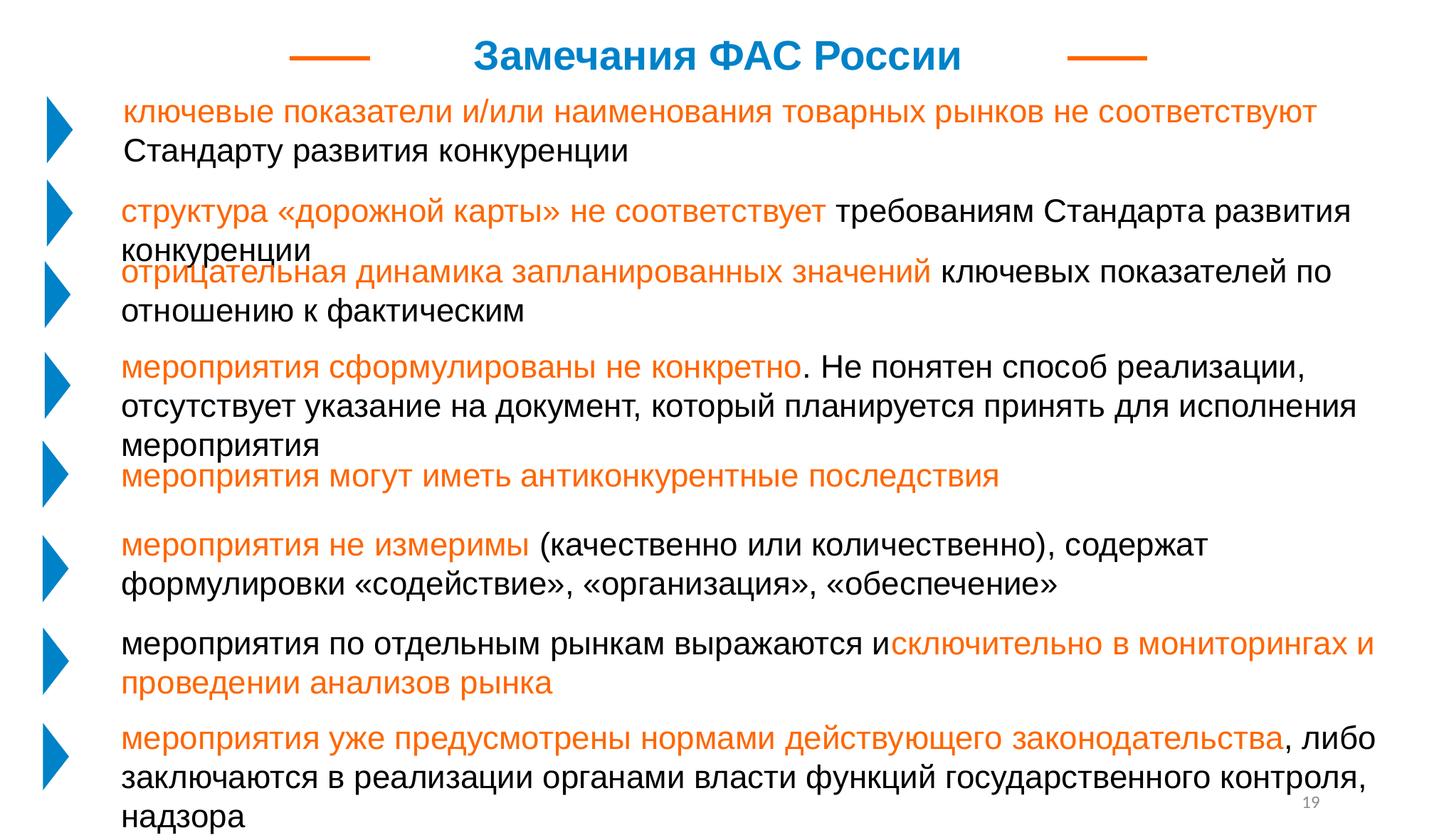

Замечания ФАС России
ключевые показатели и/или наименования товарных рынков не соответствуют Стандарту развития конкуренции

структура «дорожной карты» не соответствует требованиям Стандарта развития конкуренции

отрицательная динамика запланированных значений ключевых показателей по отношению к фактическим

мероприятия сформулированы не конкретно. Не понятен способ реализации, отсутствует указание на документ, который планируется принять для исполнения мероприятия

мероприятия могут иметь антиконкурентные последствия

мероприятия не измеримы (качественно или количественно), содержат формулировки «содействие», «организация», «обеспечение»

мероприятия по отдельным рынкам выражаются исключительно в мониторингах и проведении анализов рынка

мероприятия уже предусмотрены нормами действующего законодательства, либо заключаются в реализации органами власти функций государственного контроля, надзора

19